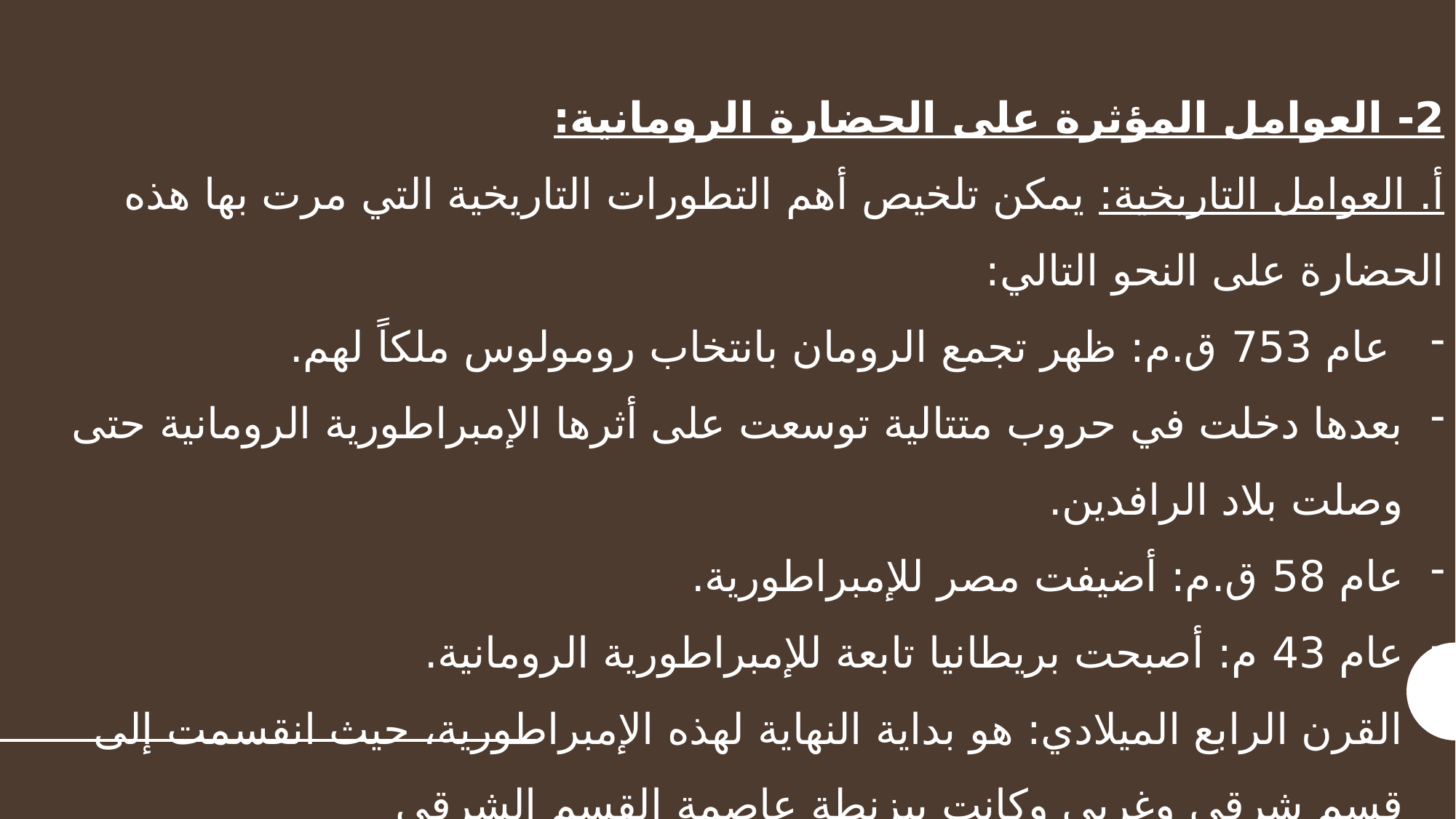

2- العوامل المؤثرة على الحضارة الرومانية:
أ. العوامل التاريخية: يمكن تلخيص أهم التطورات التاريخية التي مرت بها هذه الحضارة على النحو التالي:
عام 753 ق.م: ظهر تجمع الرومان بانتخاب رومولوس ملكاً لهم.
بعدها دخلت في حروب متتالية توسعت على أثرها الإمبراطورية الرومانية حتى وصلت بلاد الرافدين.
عام 58 ق.م: أضيفت مصر للإمبراطورية.
عام 43 م: أصبحت بريطانيا تابعة للإمبراطورية الرومانية.
القرن الرابع الميلادي: هو بداية النهاية لهذه الإمبراطورية، حيث انقسمت إلى قسم شرقي وغربي وكانت بيزنطة عاصمة القسم الشرقي
عام 475 م: تم القضاء على الإمبراطورية بشمل نهائي بعد هجوم البربر عليهم.